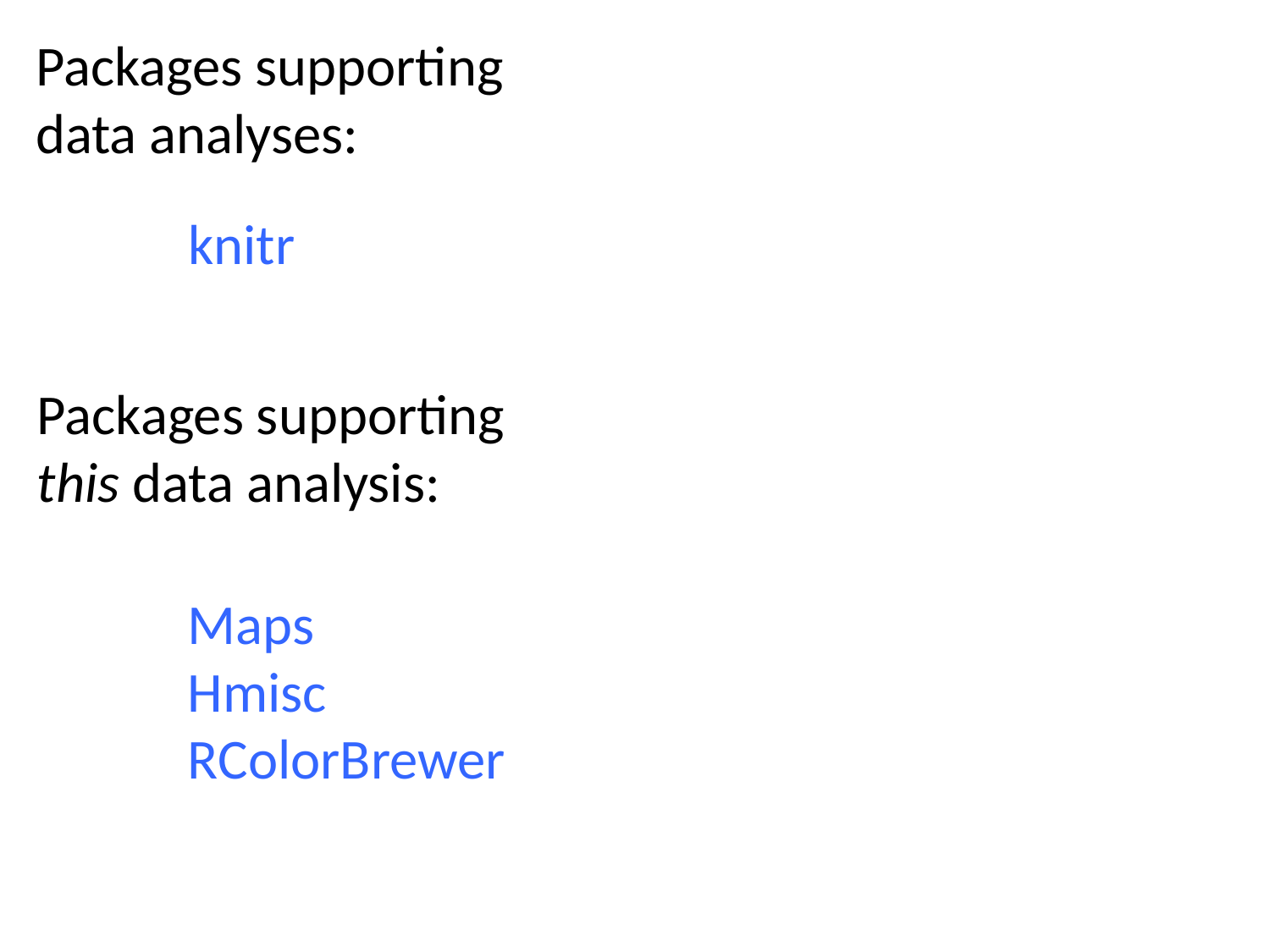

Packages supporting data analyses:
knitr
Packages supporting this data analysis:
Maps
Hmisc
RColorBrewer